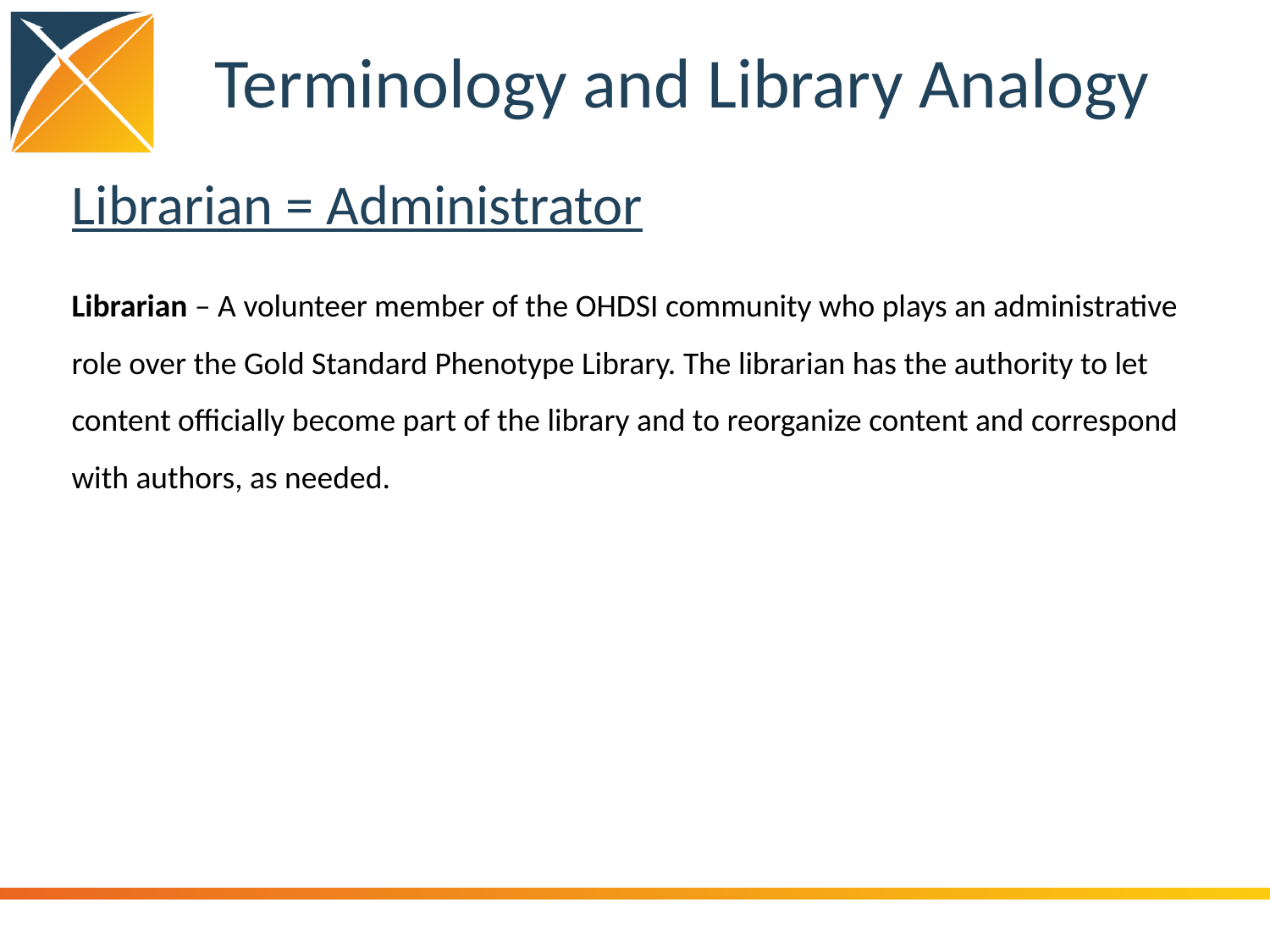

# Terminology and Library Analogy
Librarian = Administrator
Librarian – A volunteer member of the OHDSI community who plays an administrative role over the Gold Standard Phenotype Library. The librarian has the authority to let content officially become part of the library and to reorganize content and correspond with authors, as needed.